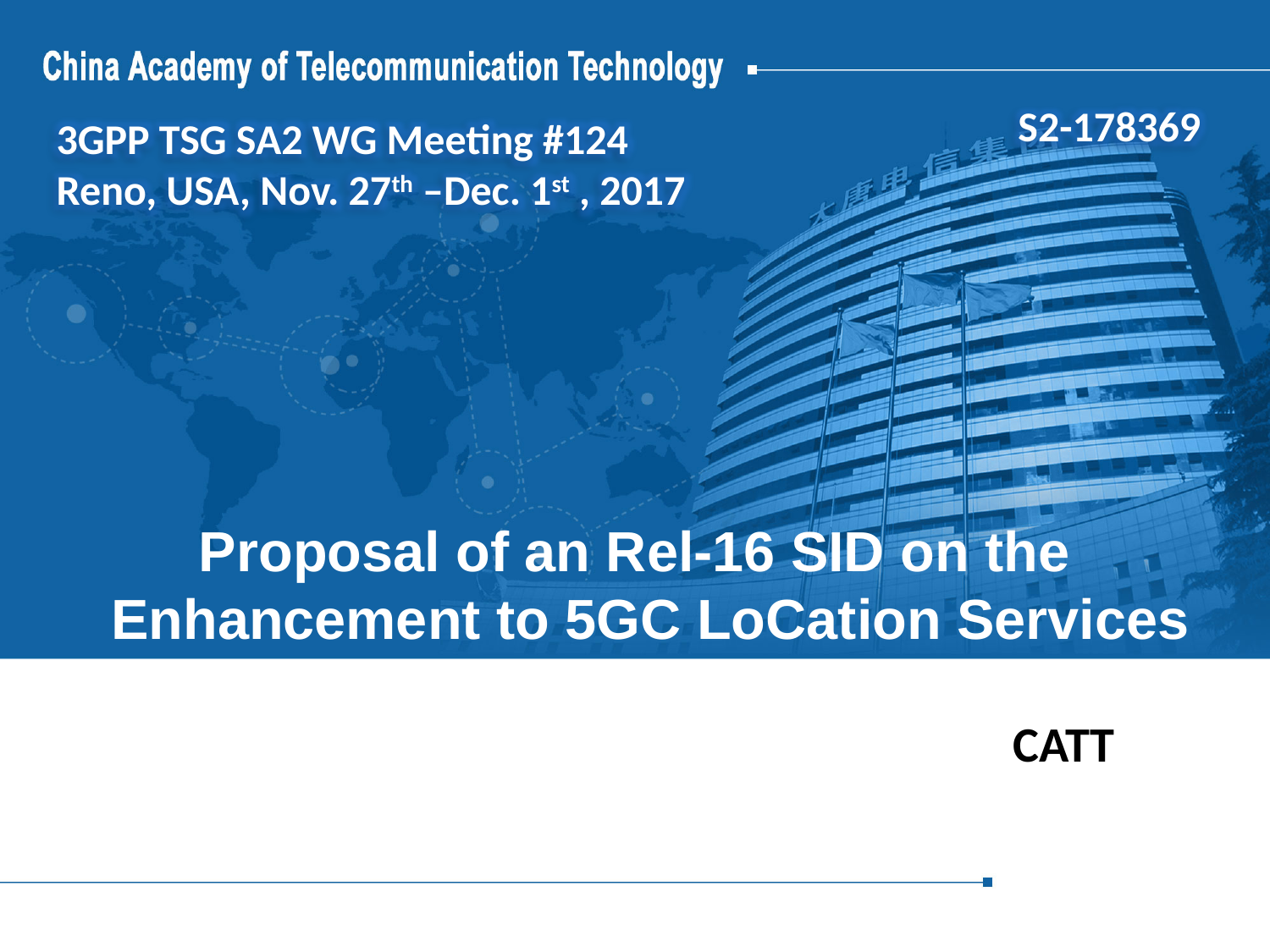

S2-178369
3GPP TSG SA2 WG Meeting #124
Reno, USA, Nov. 27th –Dec. 1st , 2017

# Proposal of an Rel-16 SID on the Enhancement to 5GC LoCation Services
CATT